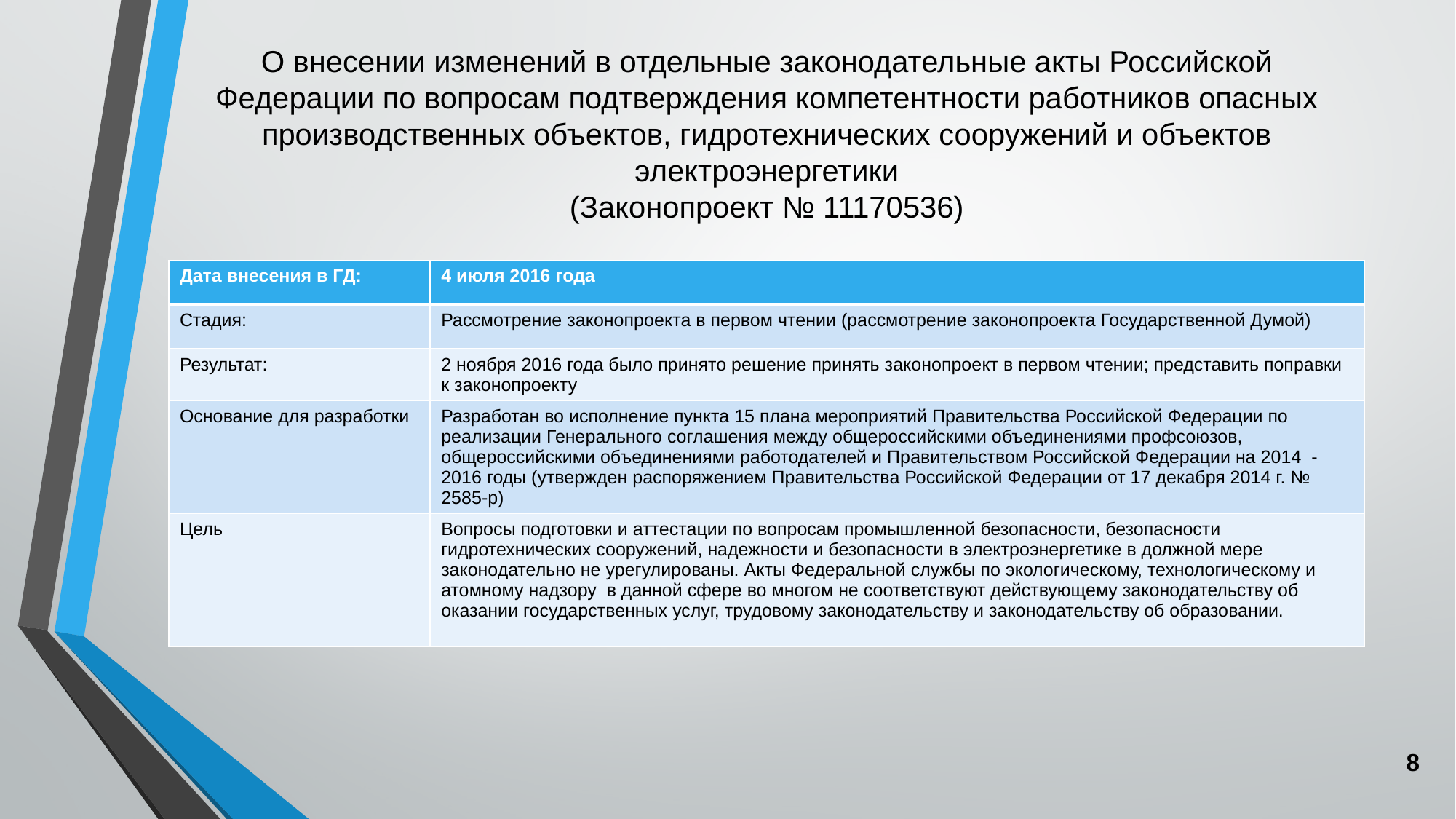

# О внесении изменений в отдельные законодательные акты Российской Федерации по вопросам подтверждения компетентности работников опасных производственных объектов, гидротехнических сооружений и объектов электроэнергетики (Законопроект № 11170536)
| Дата внесения в ГД: | 4 июля 2016 года |
| --- | --- |
| Стадия: | Рассмотрение законопроекта в первом чтении (рассмотрение законопроекта Государственной Думой) |
| Результат: | 2 ноября 2016 года было принято решение принять законопроект в первом чтении; представить поправки к законопроекту |
| Основание для разработки | Разработан во исполнение пункта 15 плана мероприятий Правительства Российской Федерации по реализации Генерального соглашения между общероссийскими объединениями профсоюзов, общероссийскими объединениями работодателей и Правительством Российской Федерации на 2014 - 2016 годы (утвержден распоряжением Правительства Российской Федерации от 17 декабря 2014 г. № 2585-р) |
| Цель | Вопросы подготовки и аттестации по вопросам промышленной безопасности, безопасности гидротехнических сооружений, надежности и безопасности в электроэнергетике в должной мере законодательно не урегулированы. Акты Федеральной службы по экологическому, технологическому и атомному надзору в данной сфере во многом не соответствуют действующему законодательству об оказании государственных услуг, трудовому законодательству и законодательству об образовании. |
8